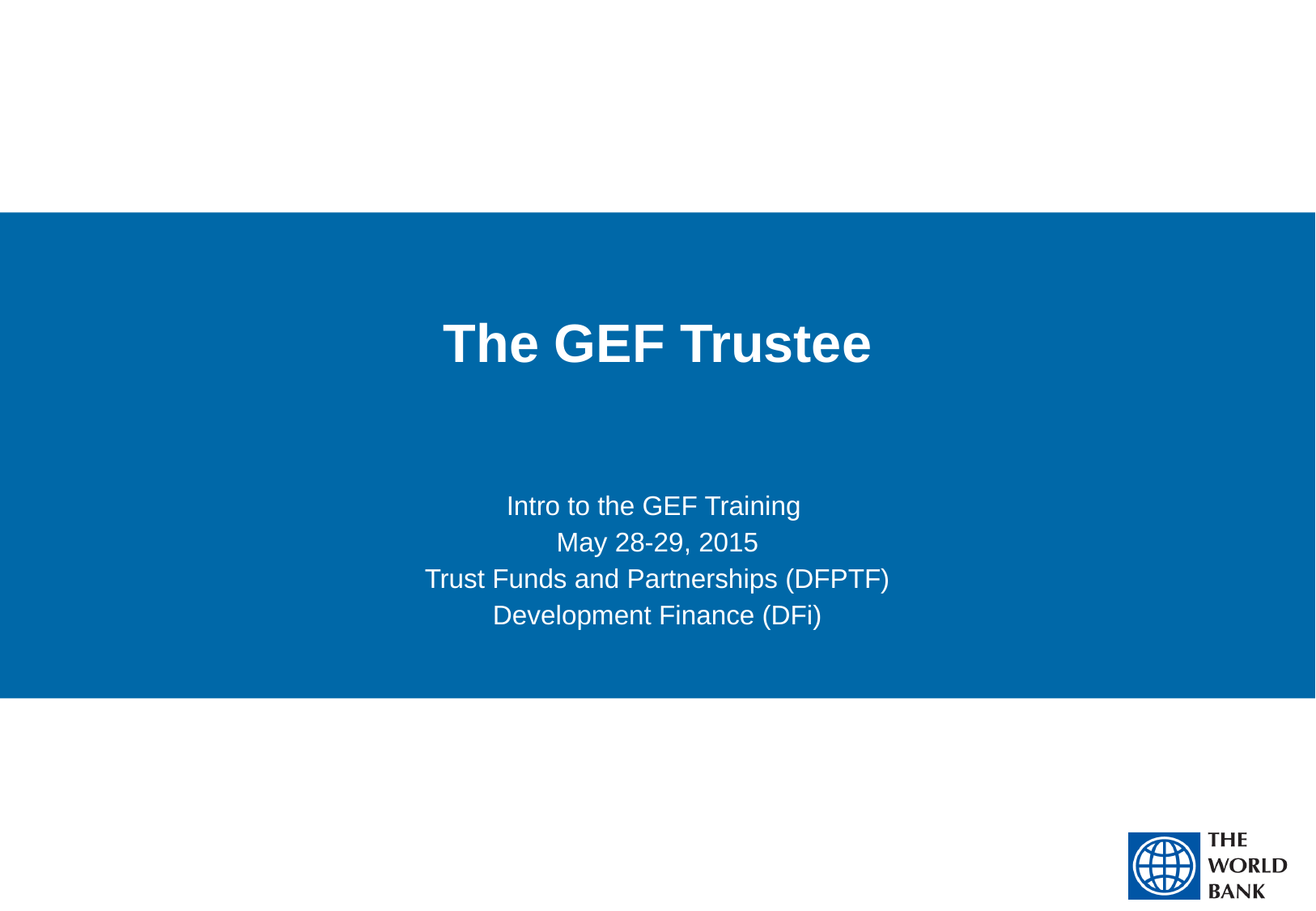

# The GEF Trustee

Intro to the GEF Training
May 28-29, 2015
Trust Funds and Partnerships (DFPTF)
Development Finance (DFi)